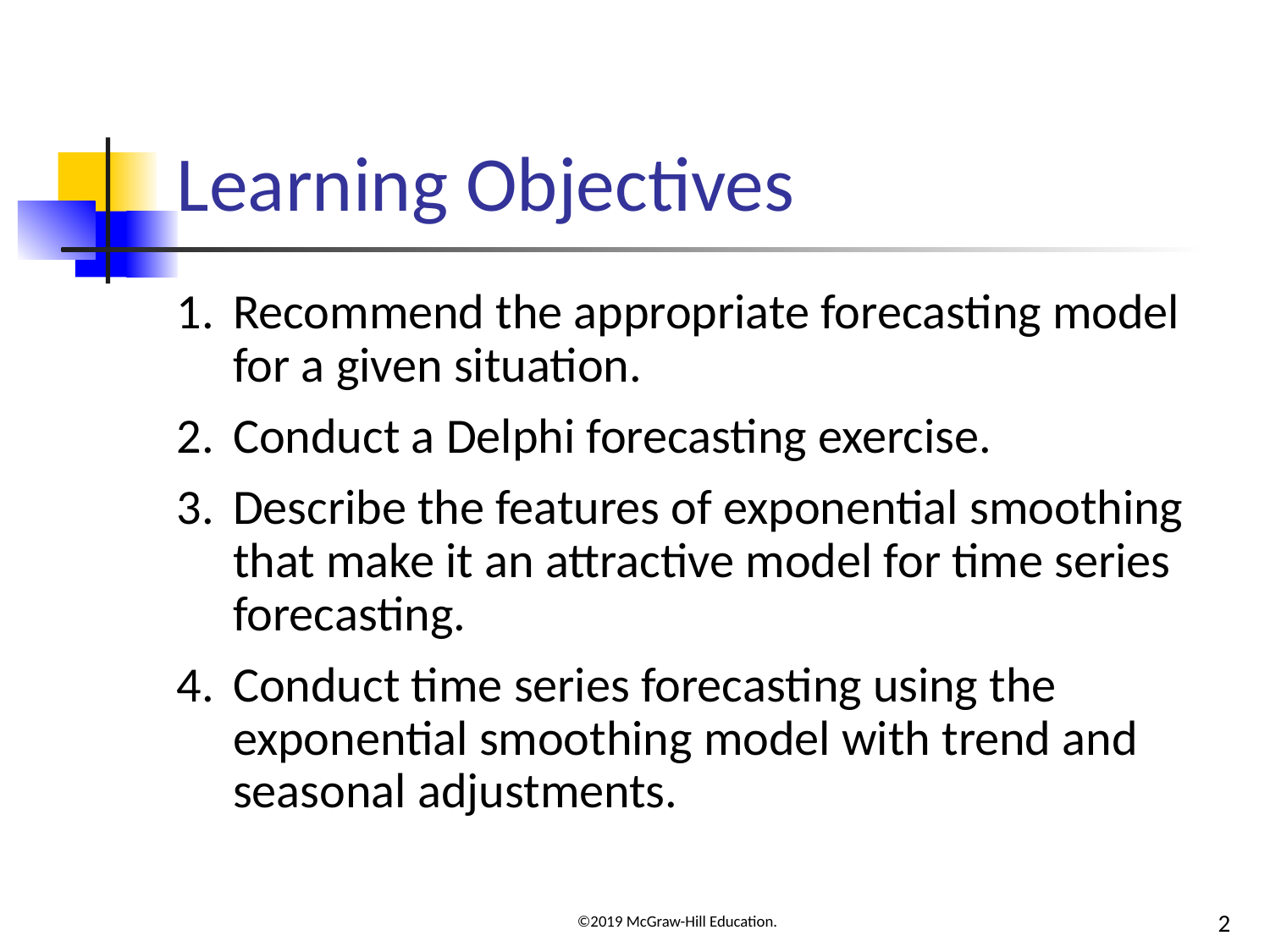

# Learning Objectives
Recommend the appropriate forecasting model for a given situation.
Conduct a Delphi forecasting exercise.
Describe the features of exponential smoothing that make it an attractive model for time series forecasting.
Conduct time series forecasting using the exponential smoothing model with trend and seasonal adjustments.